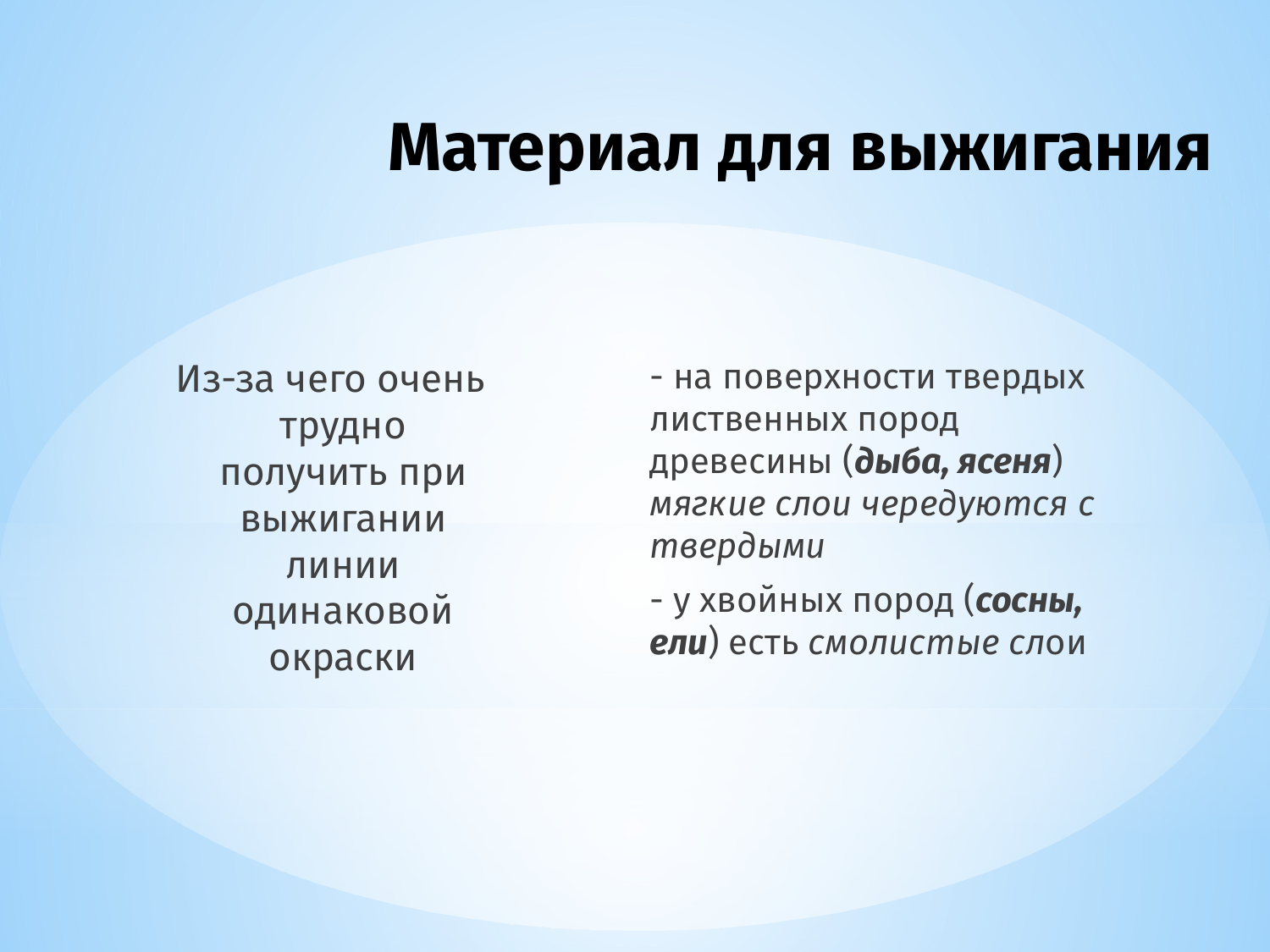

# Материал для выжигания
Из-за чего очень трудно получить при выжигании линии одинаковой окраски
- на поверхности твердых лиственных пород древесины (дыба, ясеня) мягкие слои чередуются с твердыми
- у хвойных пород (сосны, ели) есть смолистые слои